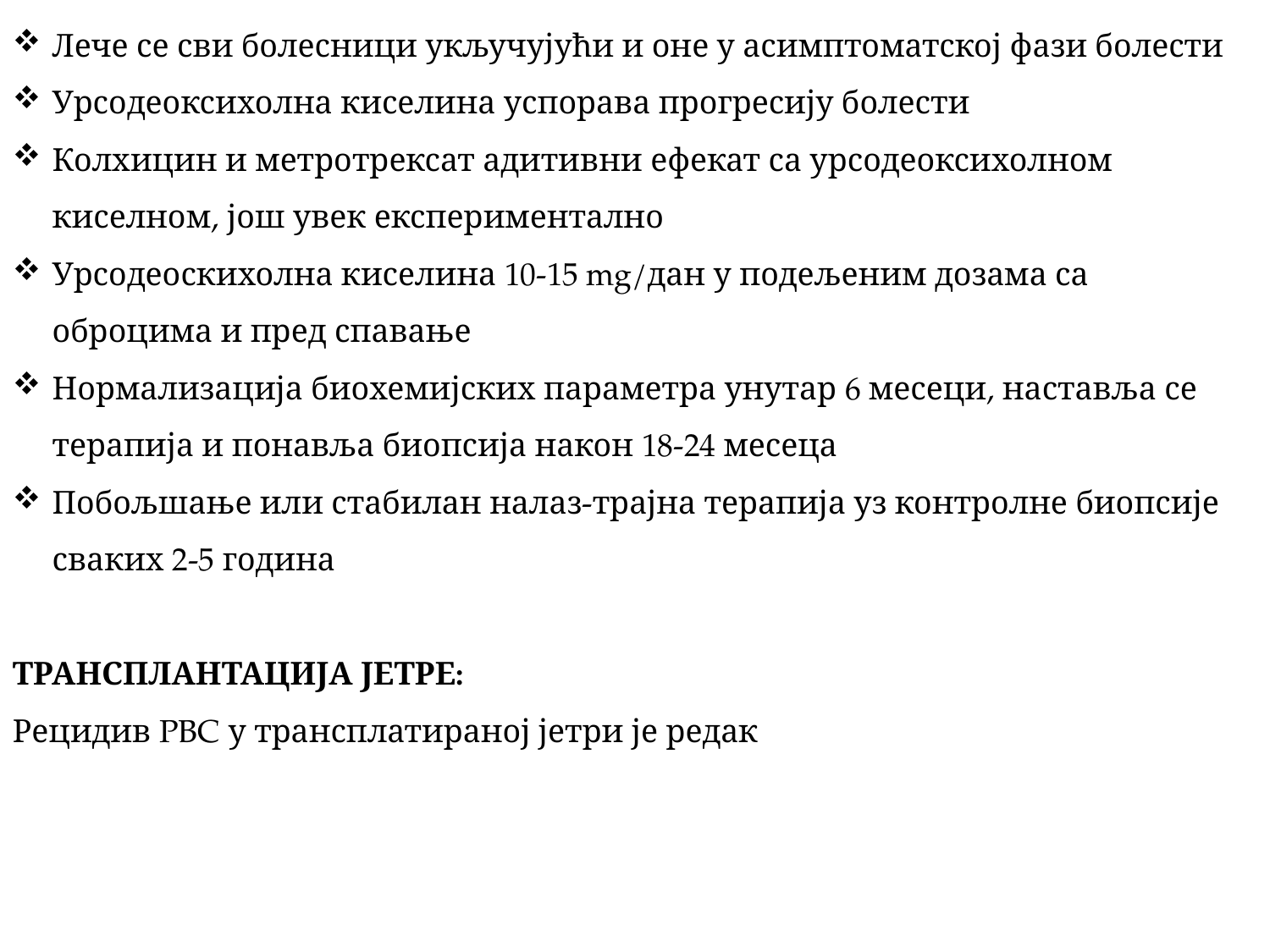

Лече се сви болесници укључујући и оне у асимптоматској фази болести
Урсодеоксихолна киселина успорава прогресију болести
Колхицин и метротрексат адитивни ефекат са урсодеоксихолном киселном, још увек експериментално
Урсодеоскихолна киселина 10-15 mg/дан у подељеним дозама са оброцима и пред спавање
Нормализација биохемијских параметра унутар 6 месеци, наставља се терапија и понавља биопсија након 18-24 месеца
Побољшање или стабилан налаз-трајна терапија уз контролне биопсије сваких 2-5 година

ТРАНСПЛАНТАЦИЈА ЈЕТРЕ:
Рецидив PBC у трансплатираној јетри је редак